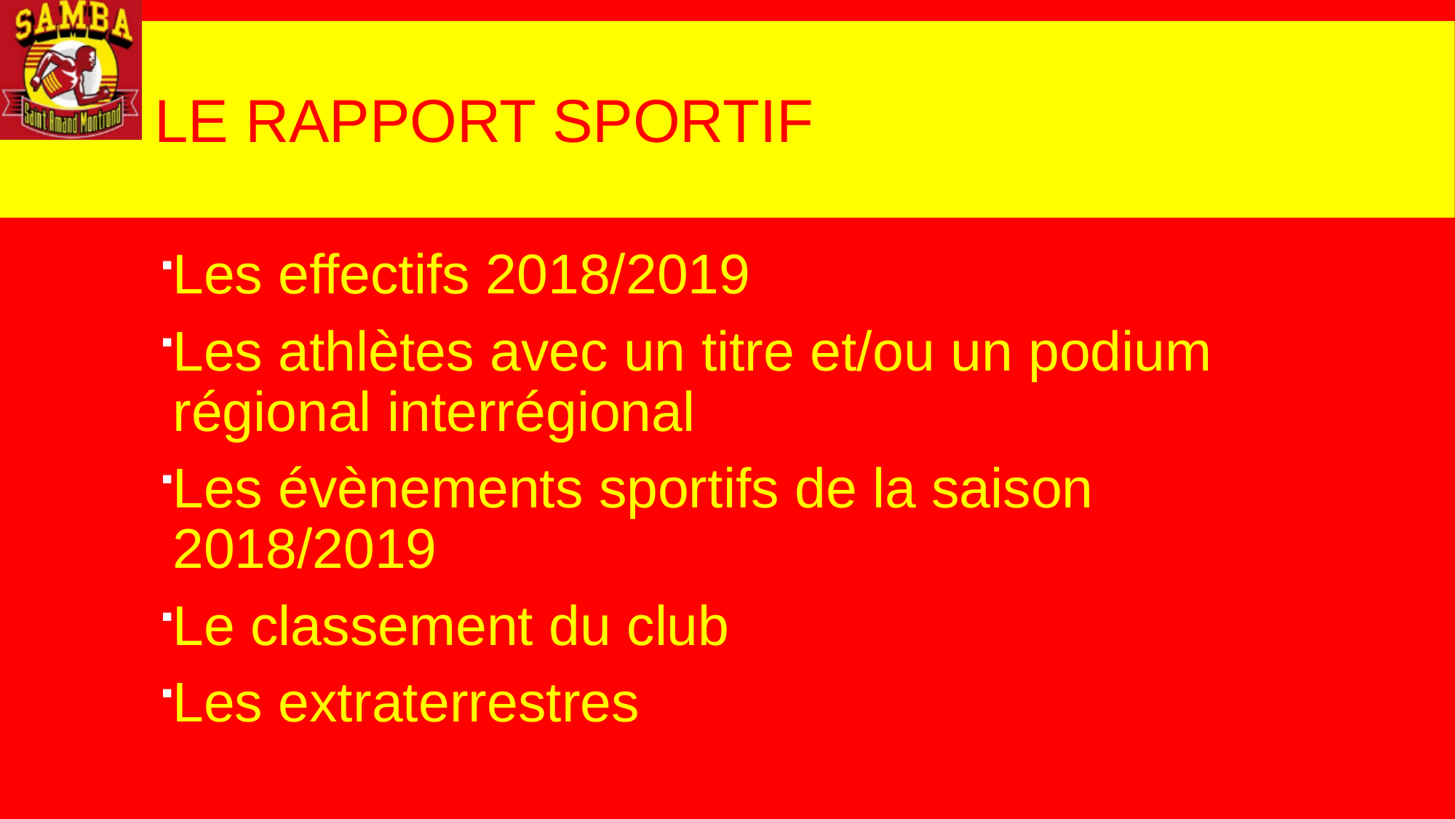

# Le rapport sportif
Les effectifs 2018/2019
Les athlètes avec un titre et/ou un podium régional interrégional
Les évènements sportifs de la saison 2018/2019
Le classement du club
Les extraterrestres